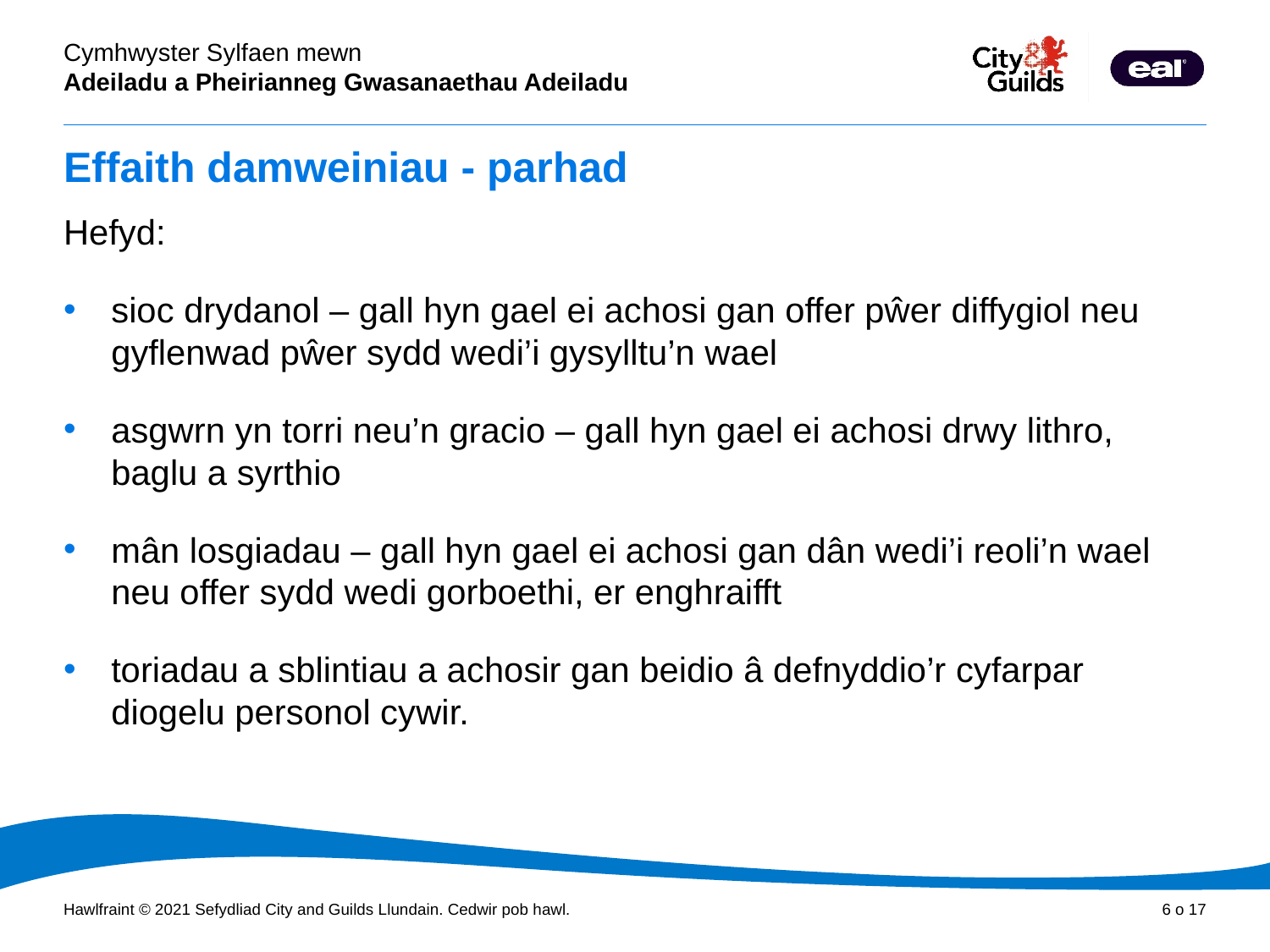

# Effaith damweiniau - parhad
Hefyd:
sioc drydanol – gall hyn gael ei achosi gan offer pŵer diffygiol neu gyflenwad pŵer sydd wedi’i gysylltu’n wael
asgwrn yn torri neu’n gracio – gall hyn gael ei achosi drwy lithro, baglu a syrthio
mân losgiadau – gall hyn gael ei achosi gan dân wedi’i reoli’n wael neu offer sydd wedi gorboethi, er enghraifft
toriadau a sblintiau a achosir gan beidio â defnyddio’r cyfarpar diogelu personol cywir.